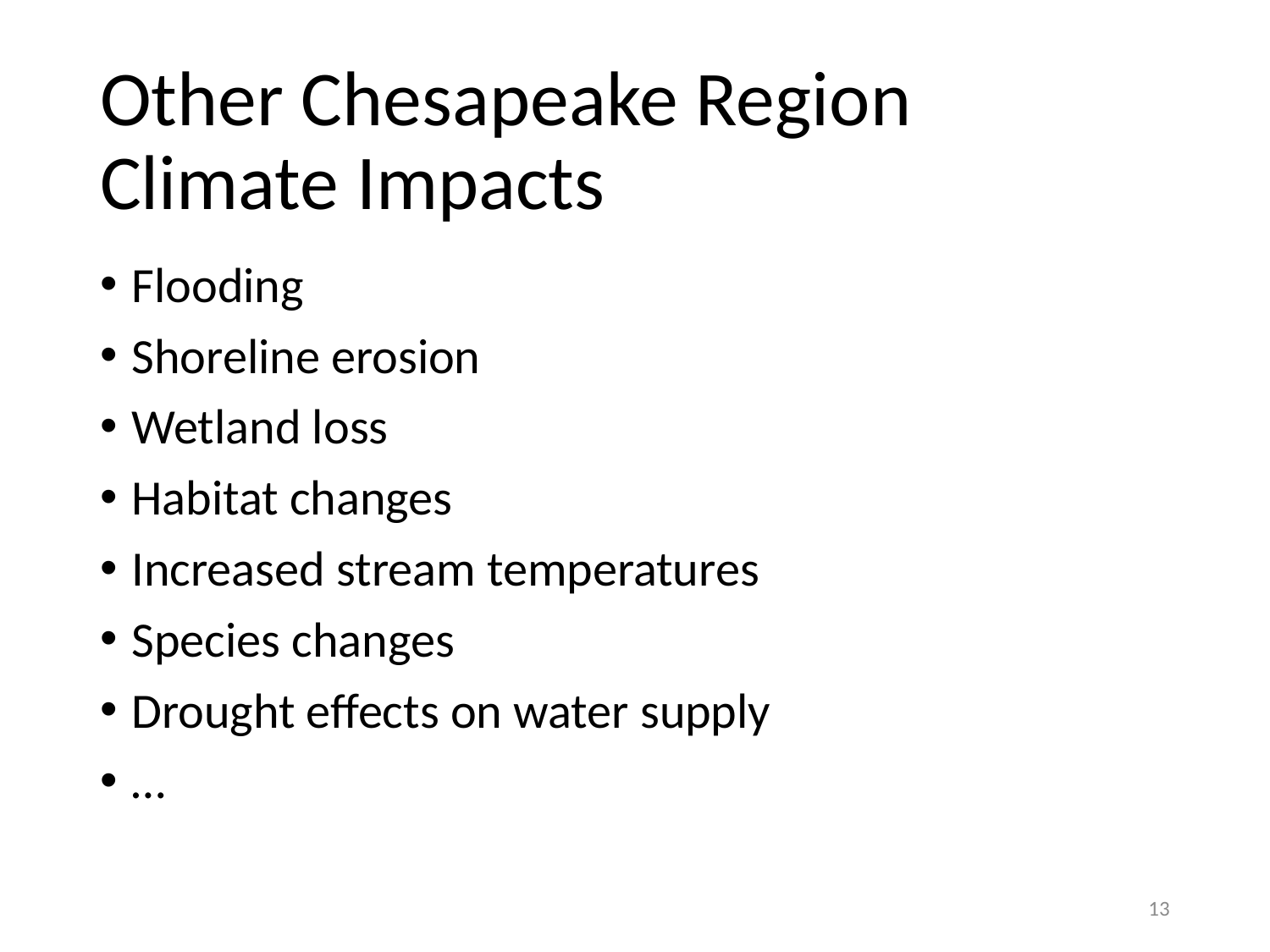

# Other Chesapeake Region Climate Impacts
Flooding
Shoreline erosion
Wetland loss
Habitat changes
Increased stream temperatures
Species changes
Drought effects on water supply
…
13